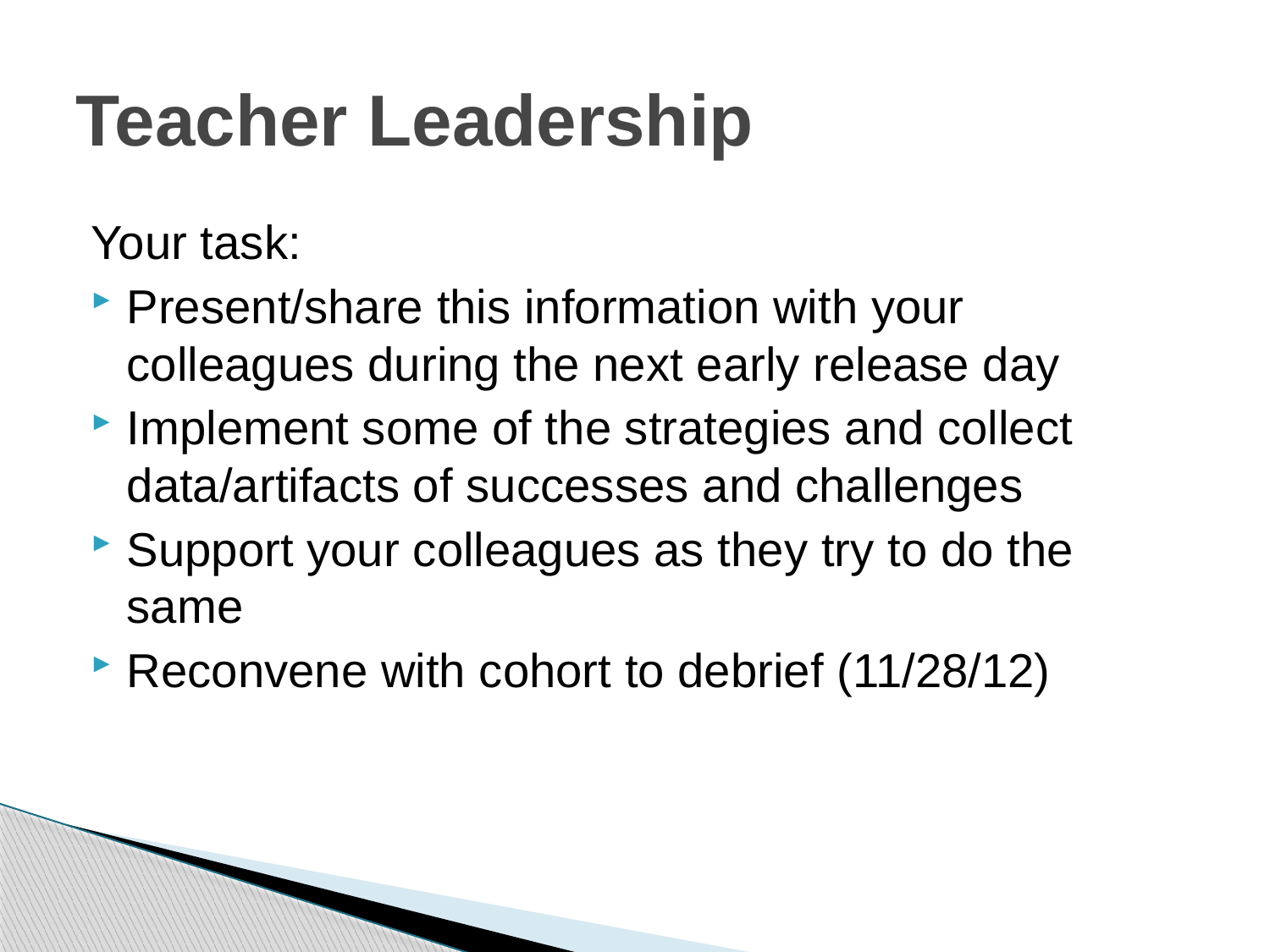

# Teacher Leadership
Your task:
Present/share this information with your colleagues during the next early release day
Implement some of the strategies and collect data/artifacts of successes and challenges
Support your colleagues as they try to do the same
Reconvene with cohort to debrief (11/28/12)